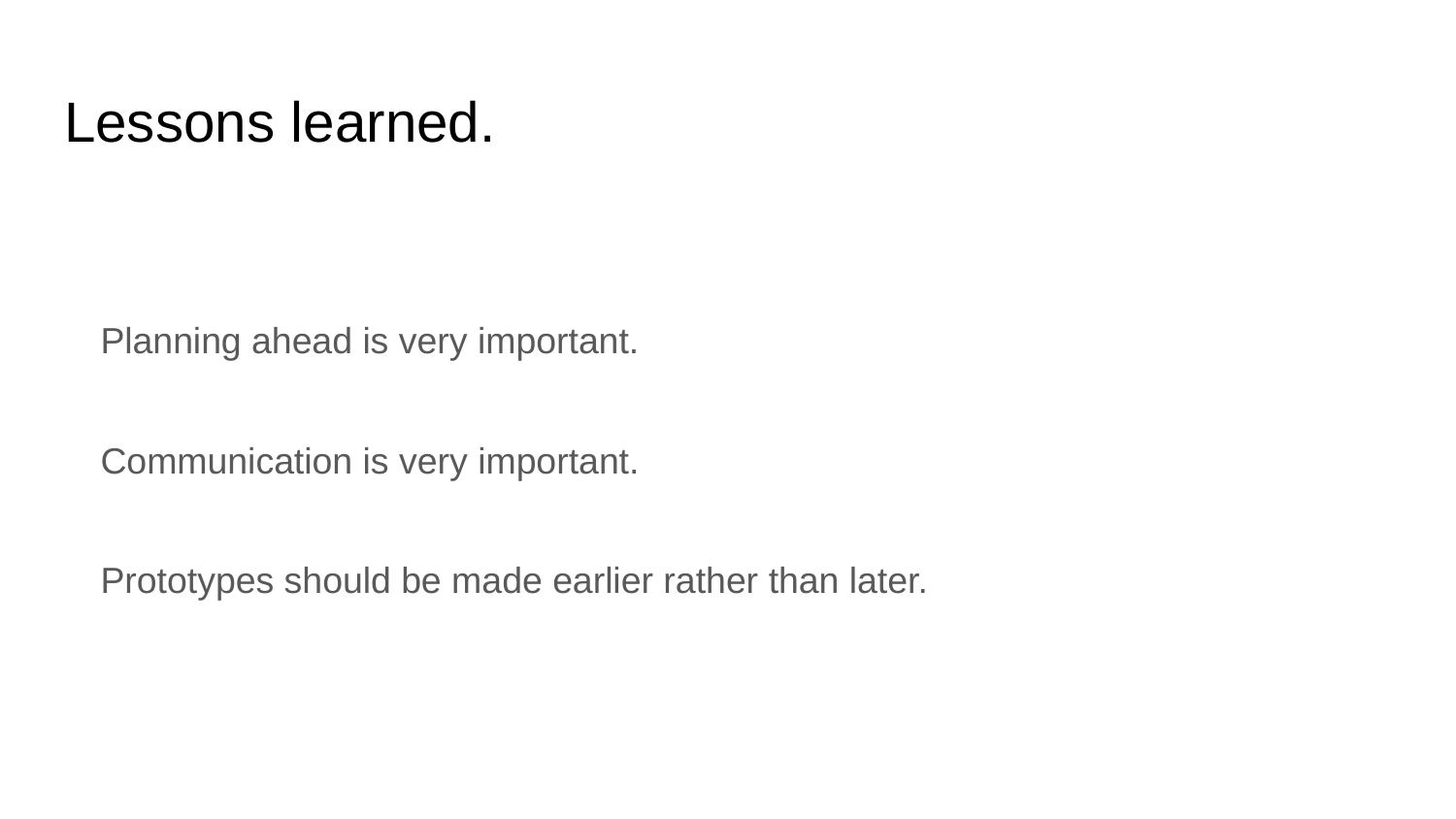

# Lessons learned.

Planning ahead is very important.
Communication is very important.
Prototypes should be made earlier rather than later.